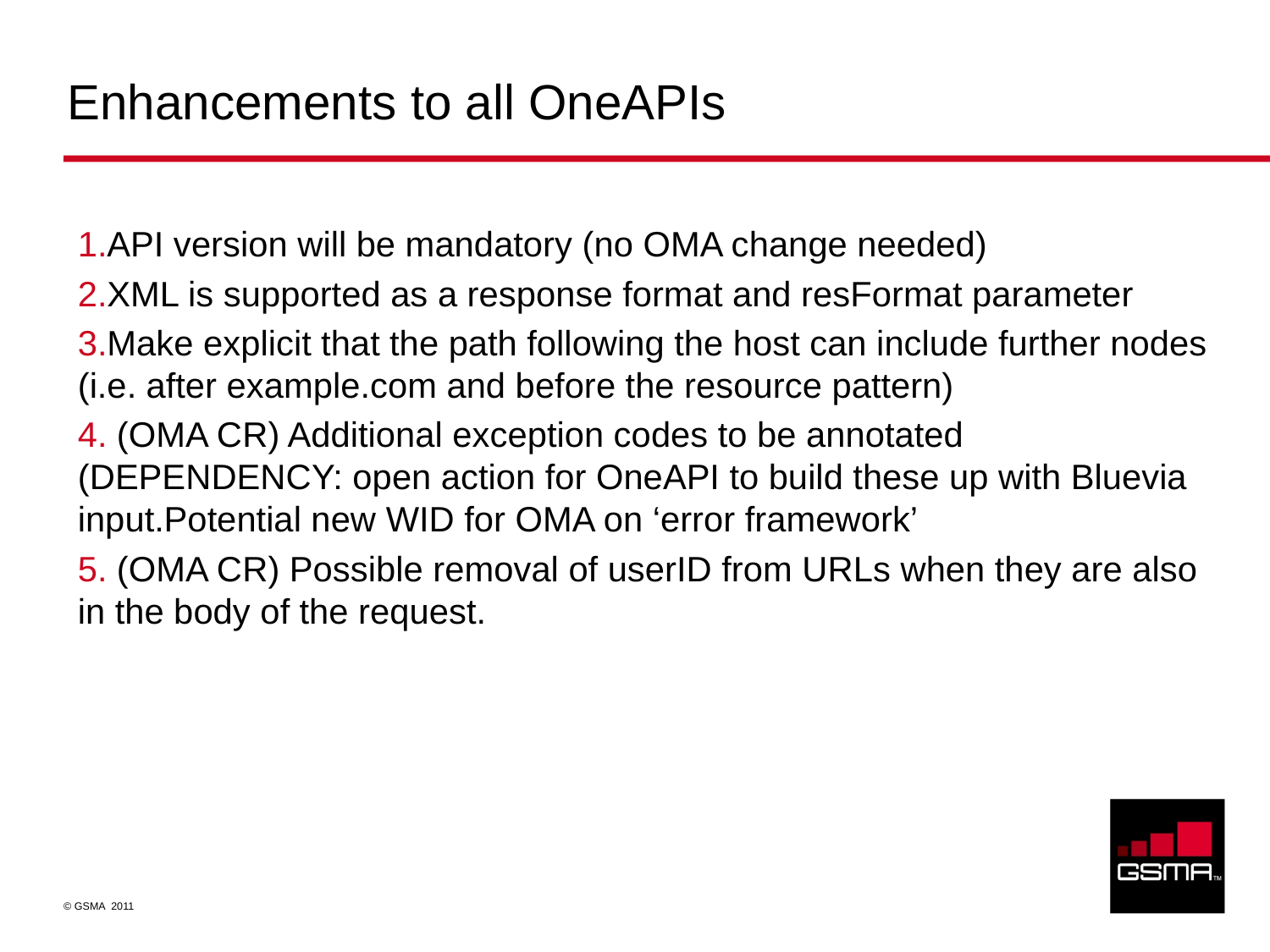

# Enhancements to all OneAPIs

API version will be mandatory (no OMA change needed)
XML is supported as a response format and resFormat parameter
Make explicit that the path following the host can include further nodes (i.e. after example.com and before the resource pattern)
 (OMA CR) Additional exception codes to be annotated (DEPENDENCY: open action for OneAPI to build these up with Bluevia input.Potential new WID for OMA on ‘error framework’
 (OMA CR) Possible removal of userID from URLs when they are also in the body of the request.